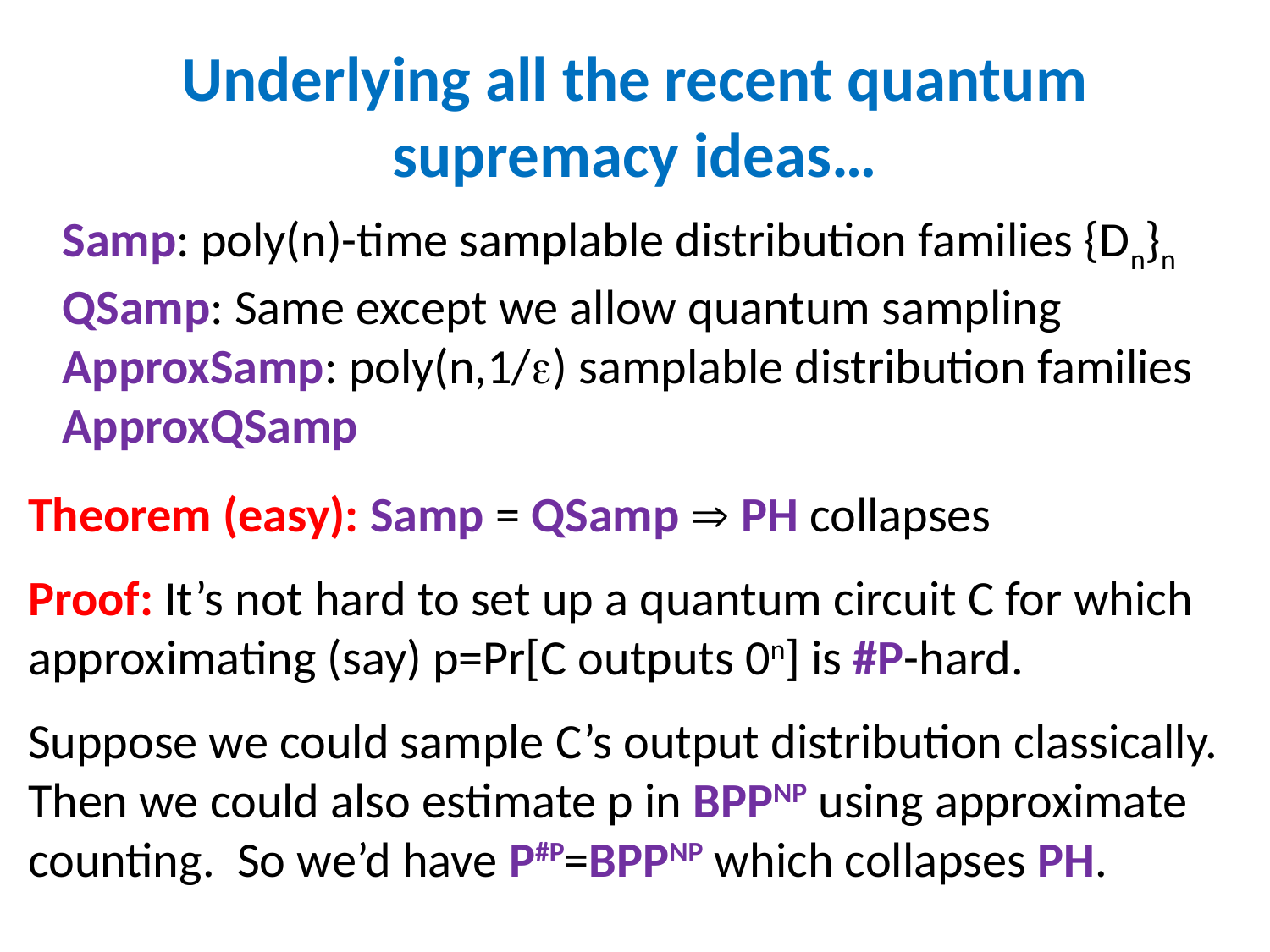

Underlying all the recent quantum supremacy ideas…
Samp: poly(n)-time samplable distribution families {Dn}n
QSamp: Same except we allow quantum sampling
ApproxSamp: poly(n,1/ε) samplable distribution families
ApproxQSamp
Theorem (easy): Samp = QSamp ⇒ PH collapses
Proof: It’s not hard to set up a quantum circuit C for which approximating (say) p=Pr[C outputs 0n] is #P-hard.
Suppose we could sample C’s output distribution classically.  Then we could also estimate p in BPPNP using approximate counting.  So we’d have P#P=BPPNP which collapses PH.